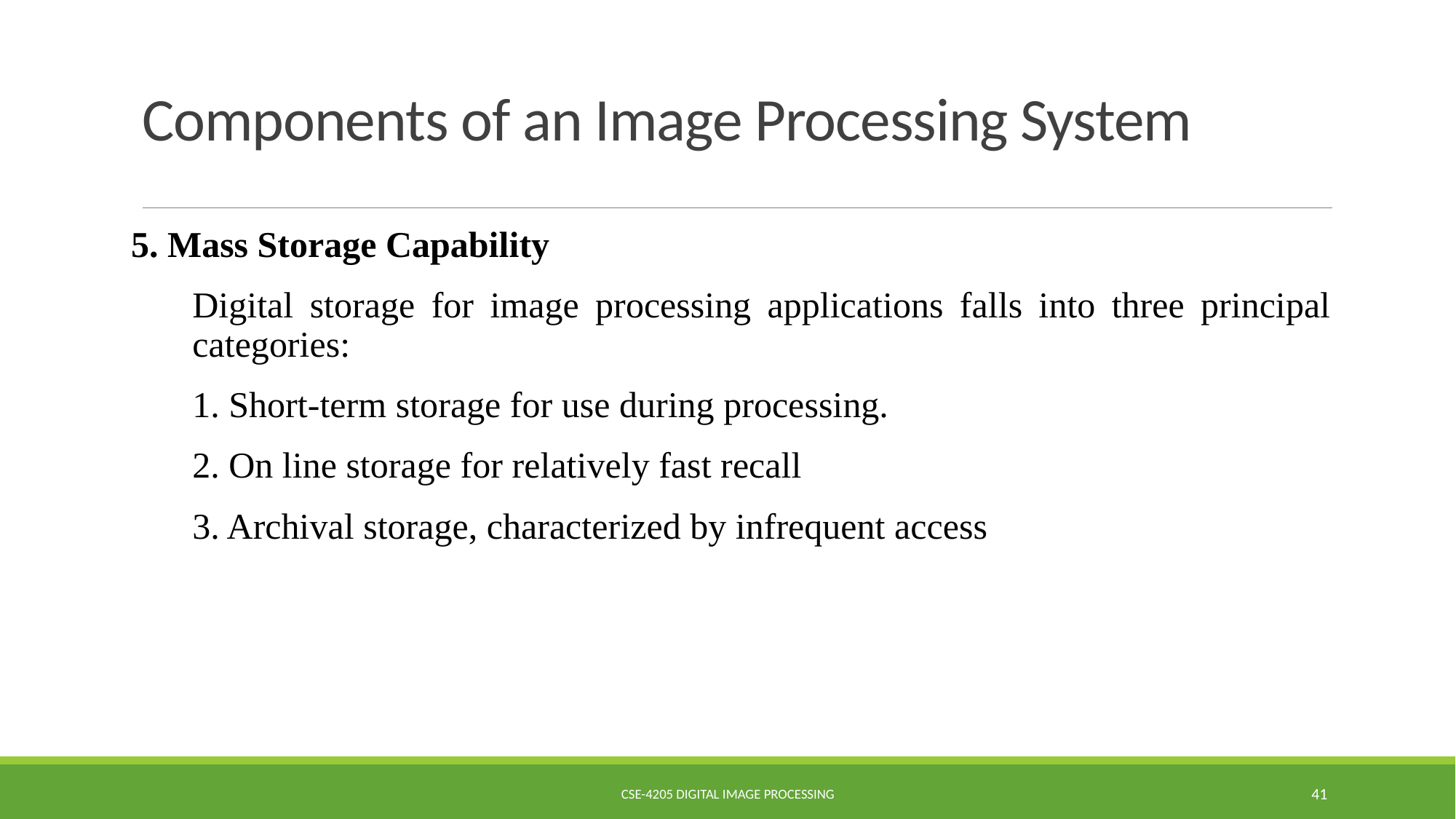

# Components of an Image Processing System
5. Mass Storage Capability
	Digital storage for image processing applications falls into three principal categories:
	1. Short-term storage for use during processing.
	2. On line storage for relatively fast recall
	3. Archival storage, characterized by infrequent access

CSE-4205 Digital Image Processing
41